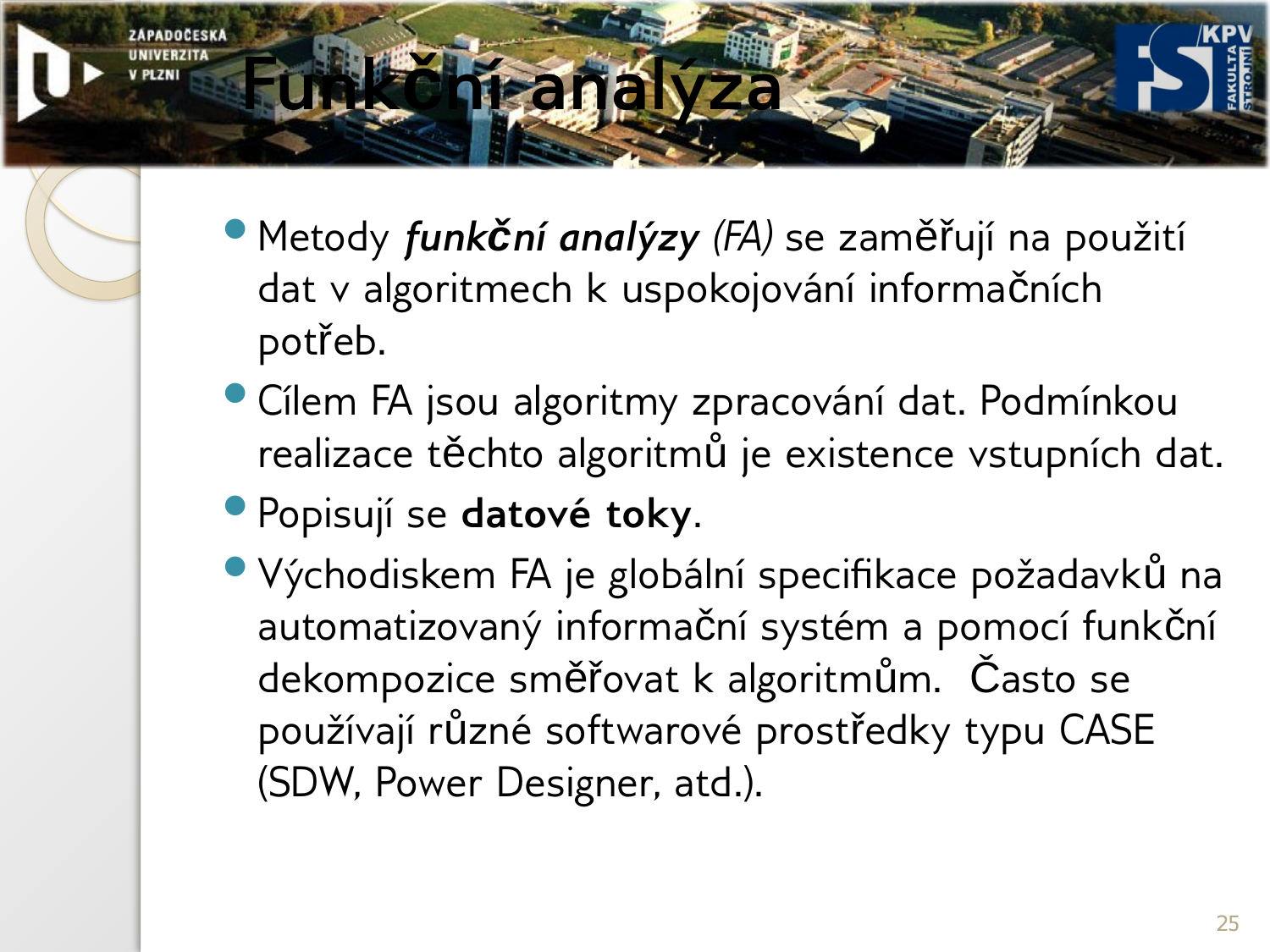

# Funkční analýza
Metody funkční analýzy (FA) se zaměřují na použití dat v algoritmech k uspokojování informačních potřeb.
Cílem FA jsou algoritmy zpracování dat. Podmínkou realizace těchto algoritmů je existence vstupních dat.
Popisují se datové toky.
Východiskem FA je globální specifikace požadavků na automatizovaný informační systém a pomocí funkční dekompozice směřovat k algoritmům.  Často se používají různé softwarové prostředky typu CASE (SDW, Power Designer, atd.).

25